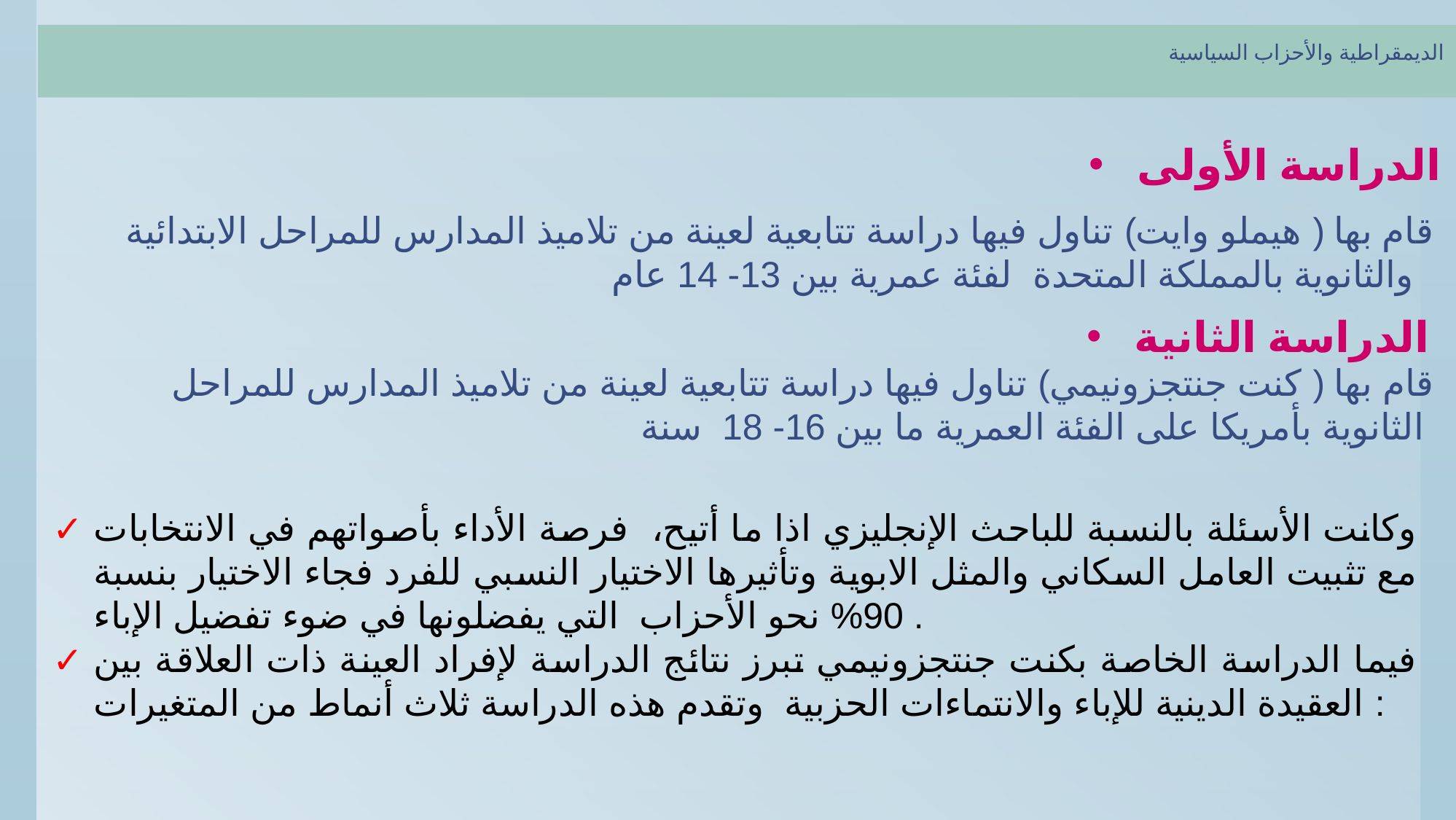

الديمقراطية والأحزاب السياسية
الدراسة الأولى
قام بها ( هيملو وايت) تناول فيها دراسة تتابعية لعينة من تلاميذ المدارس للمراحل الابتدائية والثانوية بالمملكة المتحدة  لفئة عمرية بين 13- 14 عام
الدراسة الثانية
قام بها ( كنت جنتجزونيمي) تناول فيها دراسة تتابعية لعينة من تلاميذ المدارس للمراحل الثانوية بأمريكا على الفئة العمرية ما بين 16- 18  سنة

وكانت الأسئلة بالنسبة للباحث الإنجليزي اذا ما أتيح،  فرصة الأداء بأصواتهم في الانتخابات مع تثبيت العامل السكاني والمثل الابوية وتأثيرها الاختيار النسبي للفرد فجاء الاختيار بنسبة 90% نحو الأحزاب  التي يفضلونها في ضوء تفضيل الإباء .
فيما الدراسة الخاصة بكنت جنتجزونيمي تبرز نتائج الدراسة لإفراد العينة ذات العلاقة بين العقيدة الدينية للإباء والانتماءات الحزبية  وتقدم هذه الدراسة ثلاث أنماط من المتغيرات :